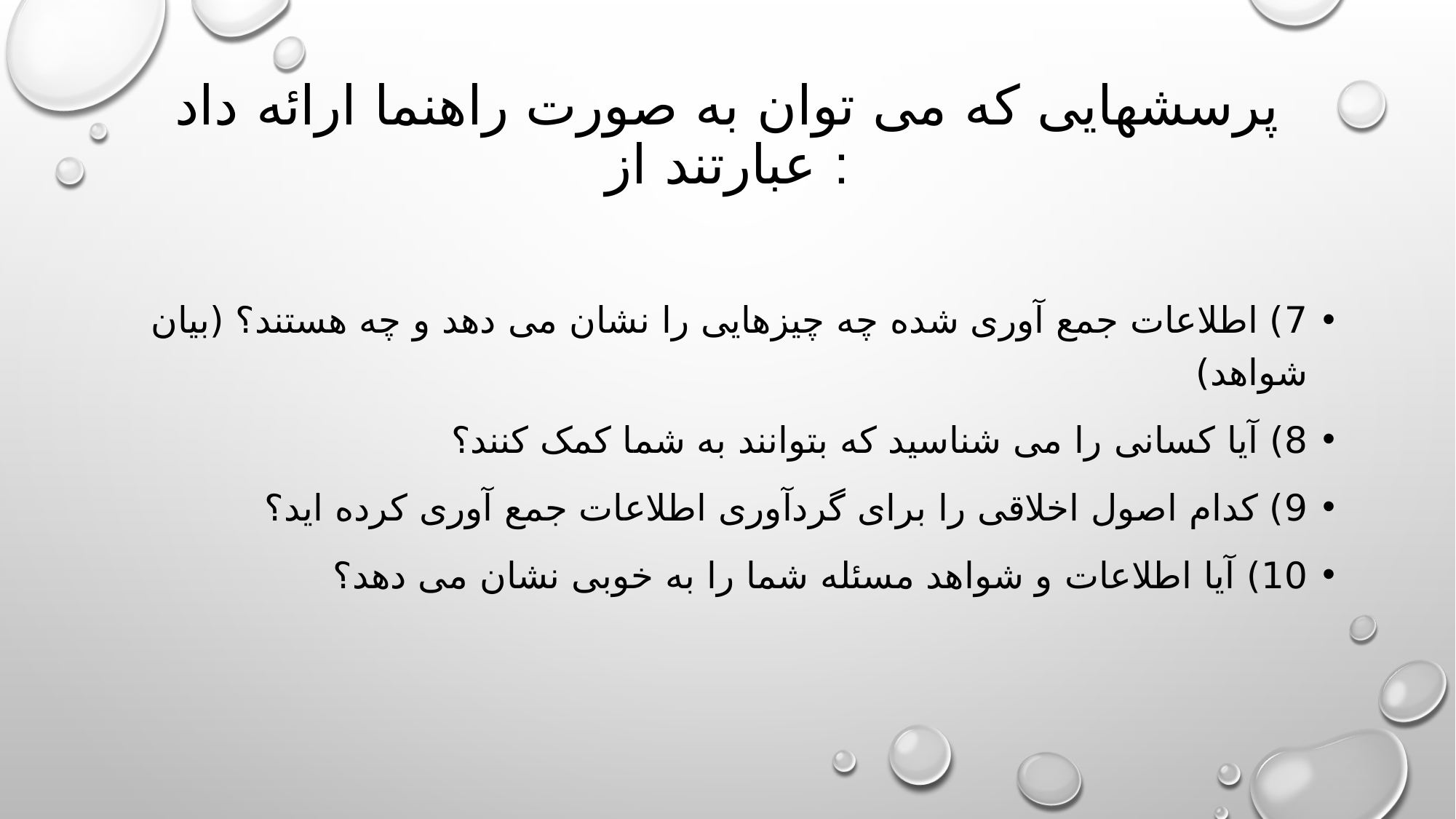

# پرسشهایی که می توان به صورت راهنما ارائه داد عبارتند از :
7) اطلاعات جمع آوری شده چه چیزهایی را نشان می دهد و چه هستند؟ (بیان شواهد)
8) آیا کسانی را می شناسید که بتوانند به شما کمک کنند؟
9) کدام اصول اخلاقی را برای گردآوری اطلاعات جمع آوری کرده اید؟
10) آیا اطلاعات و شواهد مسئله شما را به خوبی نشان می دهد؟